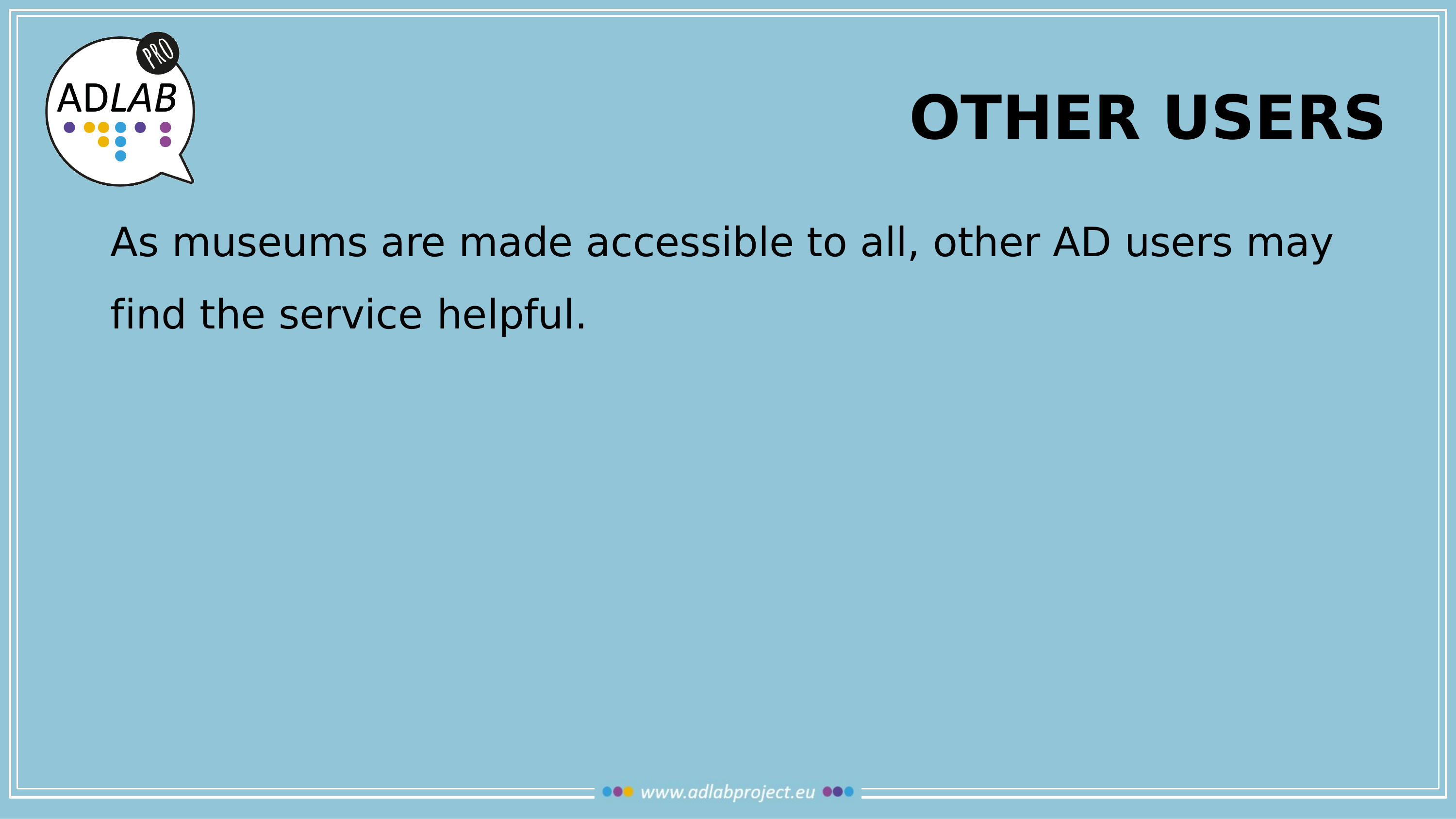

OTHER USERS
As museums are made accessible to all, other AD users may  find the service helpful.